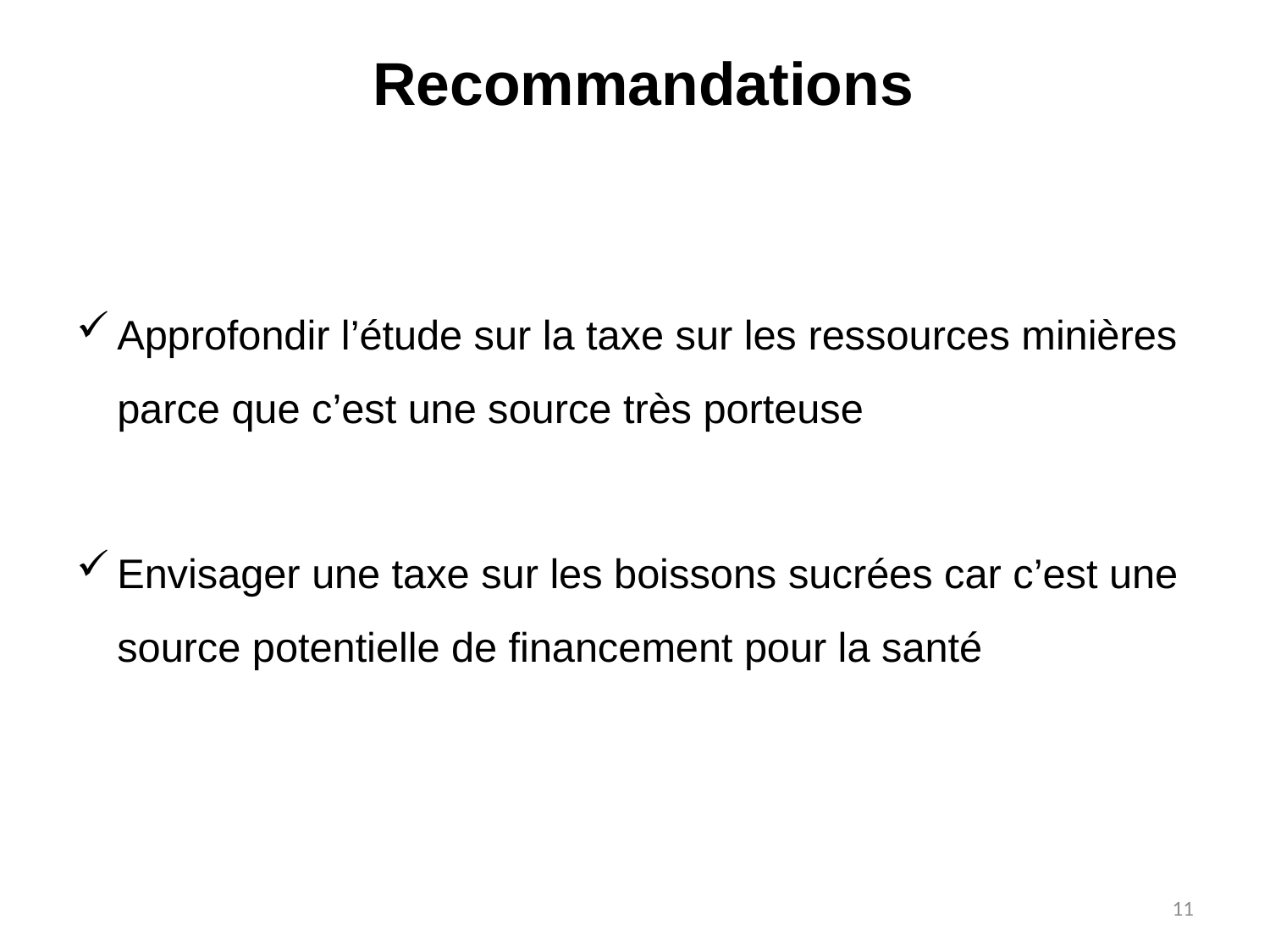

# Recommandations
Approfondir l’étude sur la taxe sur les ressources minières parce que c’est une source très porteuse

Envisager une taxe sur les boissons sucrées car c’est une source potentielle de financement pour la santé

11